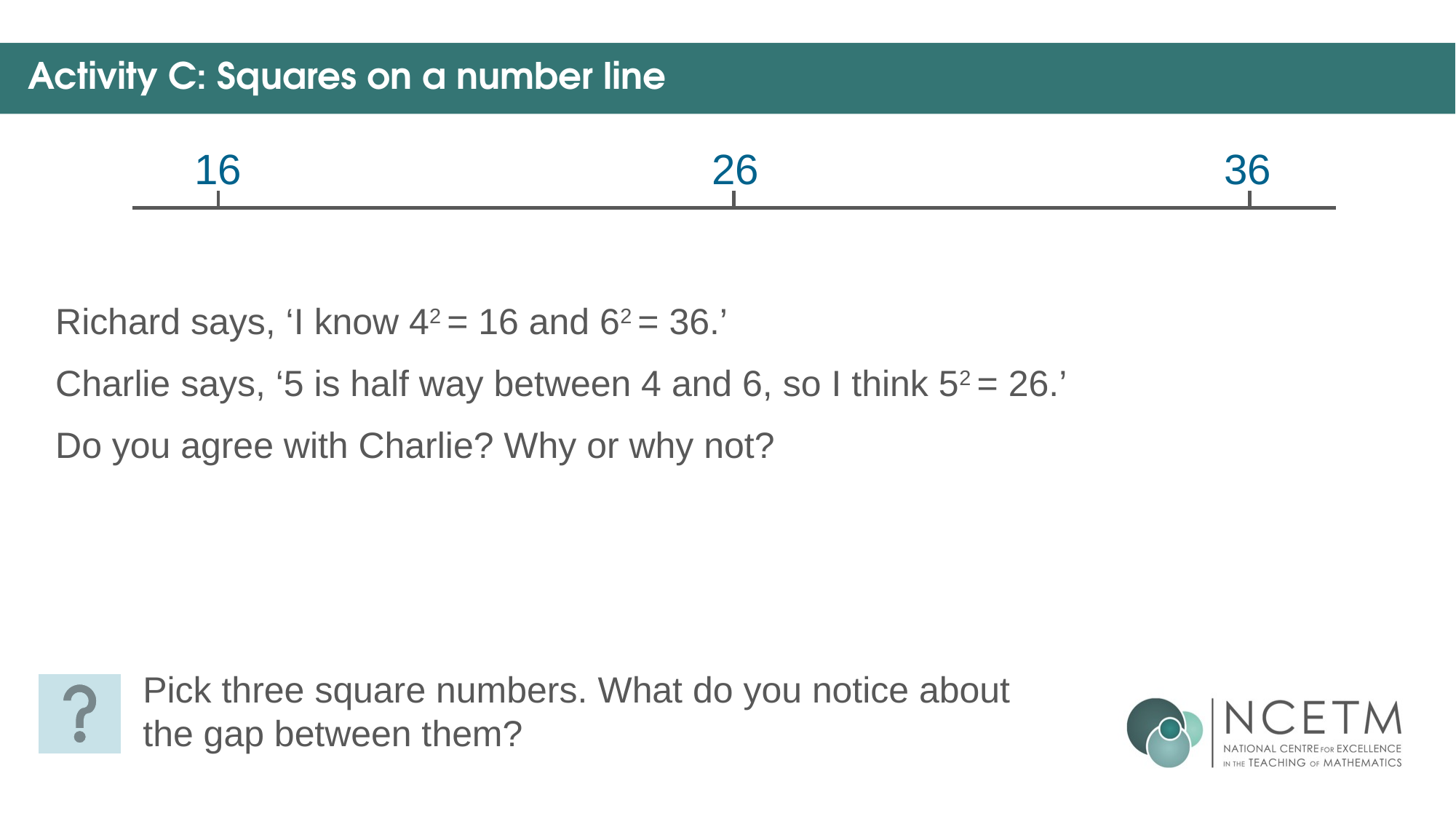

Activity C: Squares on a number line
16
26
36
Richard says, ‘I know 42 = 16 and 62 = 36.’
Charlie says, ‘5 is half way between 4 and 6, so I think 52 = 26.’
Do you agree with Charlie? Why or why not?
Pick three square numbers. What do you notice about the gap between them?